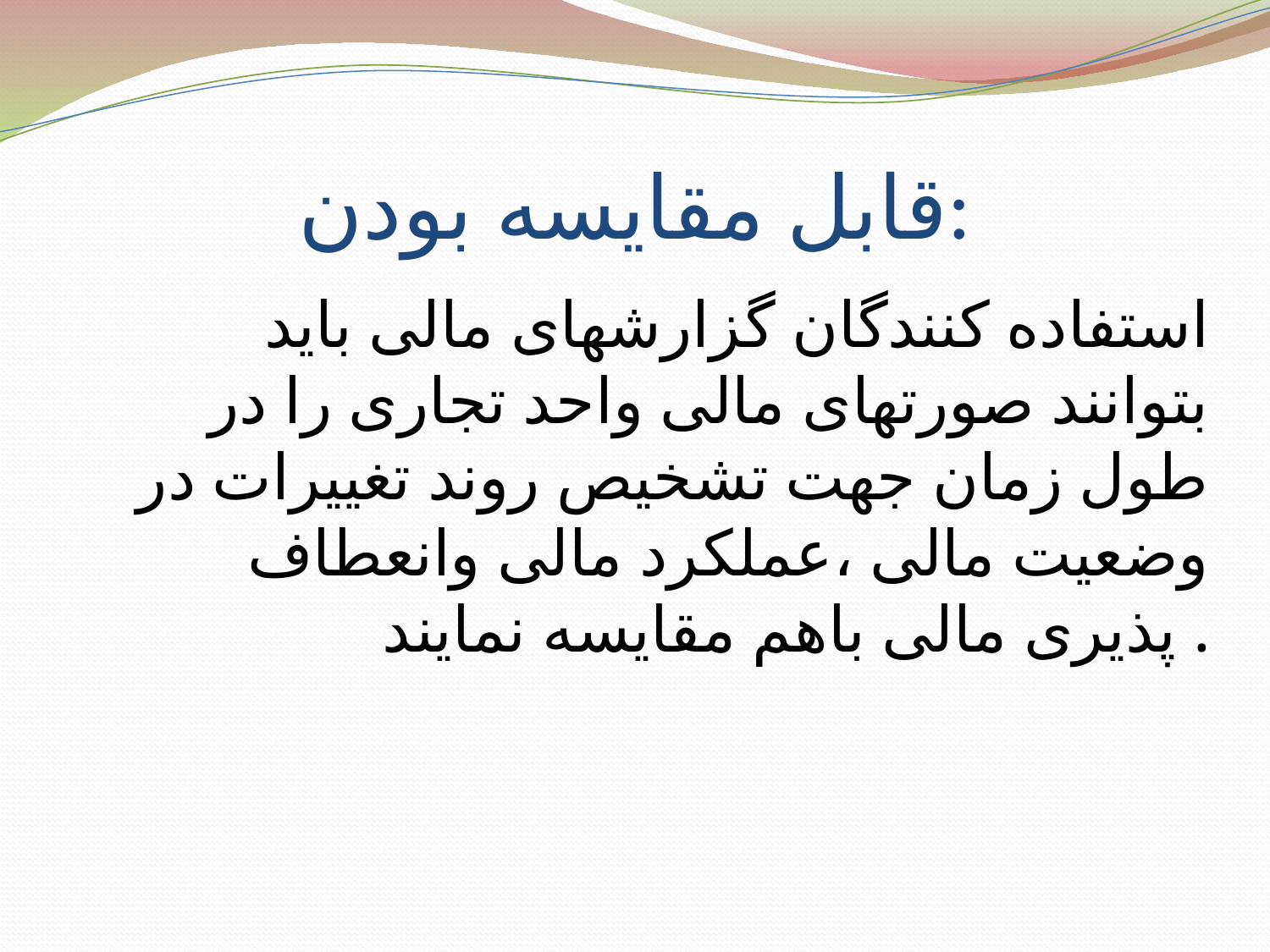

# قابل مقایسه بودن:
استفاده کنندگان گزارشهای مالی باید بتوانند صورتهای مالی واحد تجاری را در طول زمان جهت تشخیص روند تغییرات در وضعیت مالی ،عملکرد مالی وانعطاف پذیری مالی باهم مقایسه نمایند .